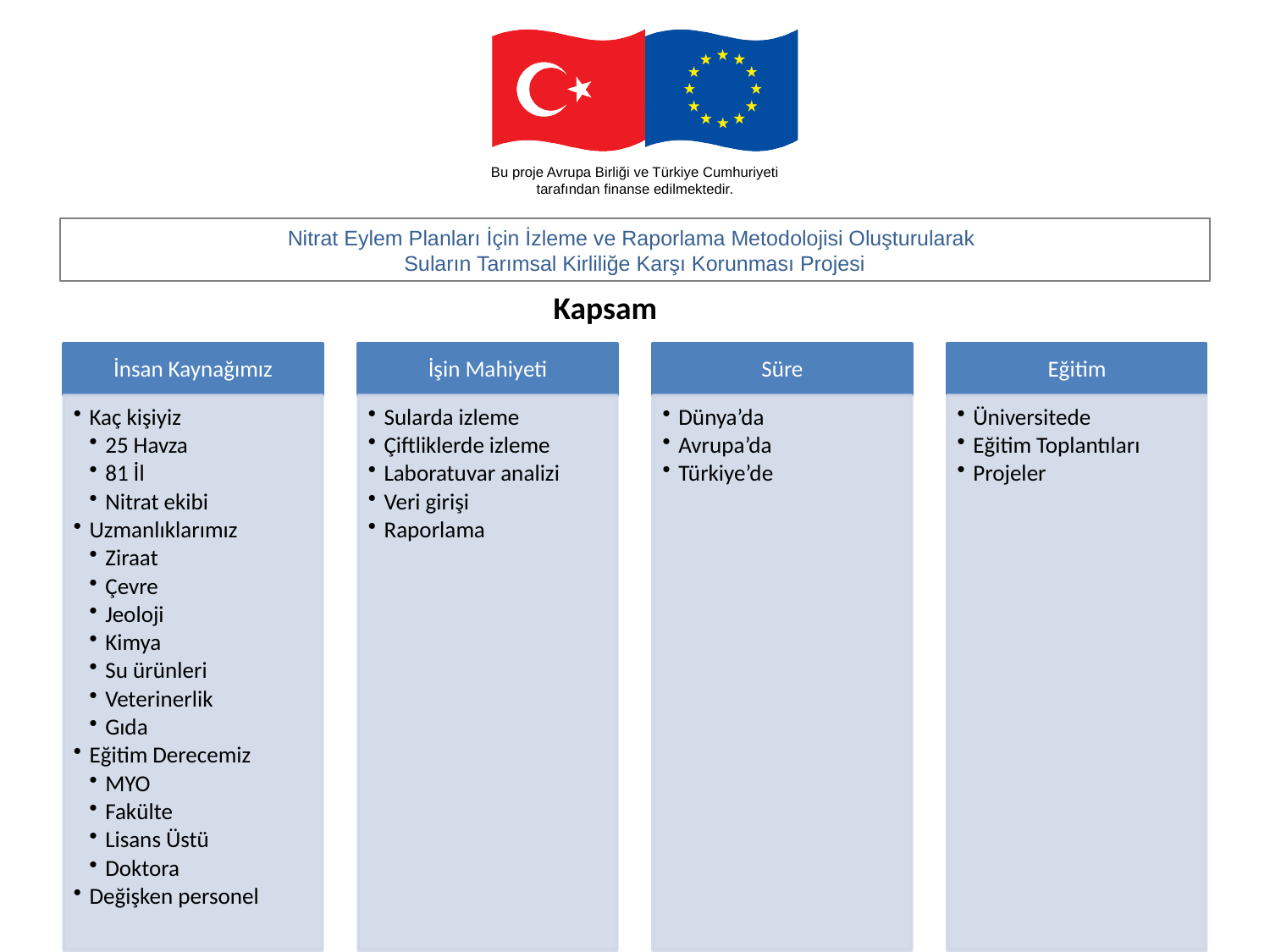

#
Kapsam
İnsan Kaynağımız
Kaç kişiyiz
25 Havza
81 İl
Nitrat ekibi
Uzmanlıklarımız
Ziraat
Çevre
Jeoloji
Kimya
Su ürünleri
Veterinerlik
Gıda
Eğitim Derecemiz
MYO
Fakülte
Lisans Üstü
Doktora
Değişken personel
İşin Mahiyeti
Sularda izleme
Çiftliklerde izleme
Laboratuvar analizi
Veri girişi
Raporlama
Süre
Dünya’da
Avrupa’da
Türkiye’de
Eğitim
Üniversitede
Eğitim Toplantıları
Projeler